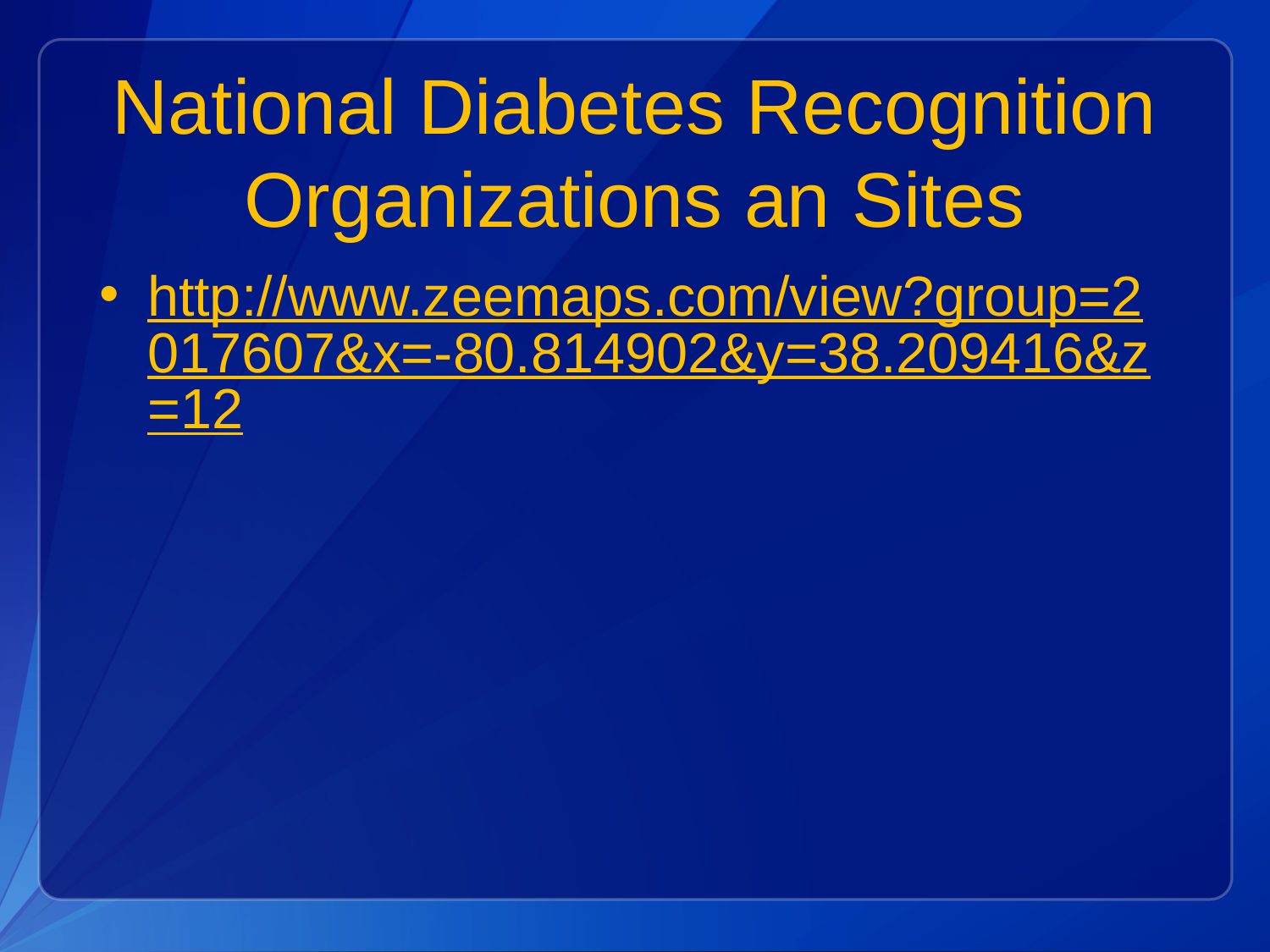

# National Diabetes Recognition Organizations an Sites
http://www.zeemaps.com/view?group=2017607&x=-80.814902&y=38.209416&z=12